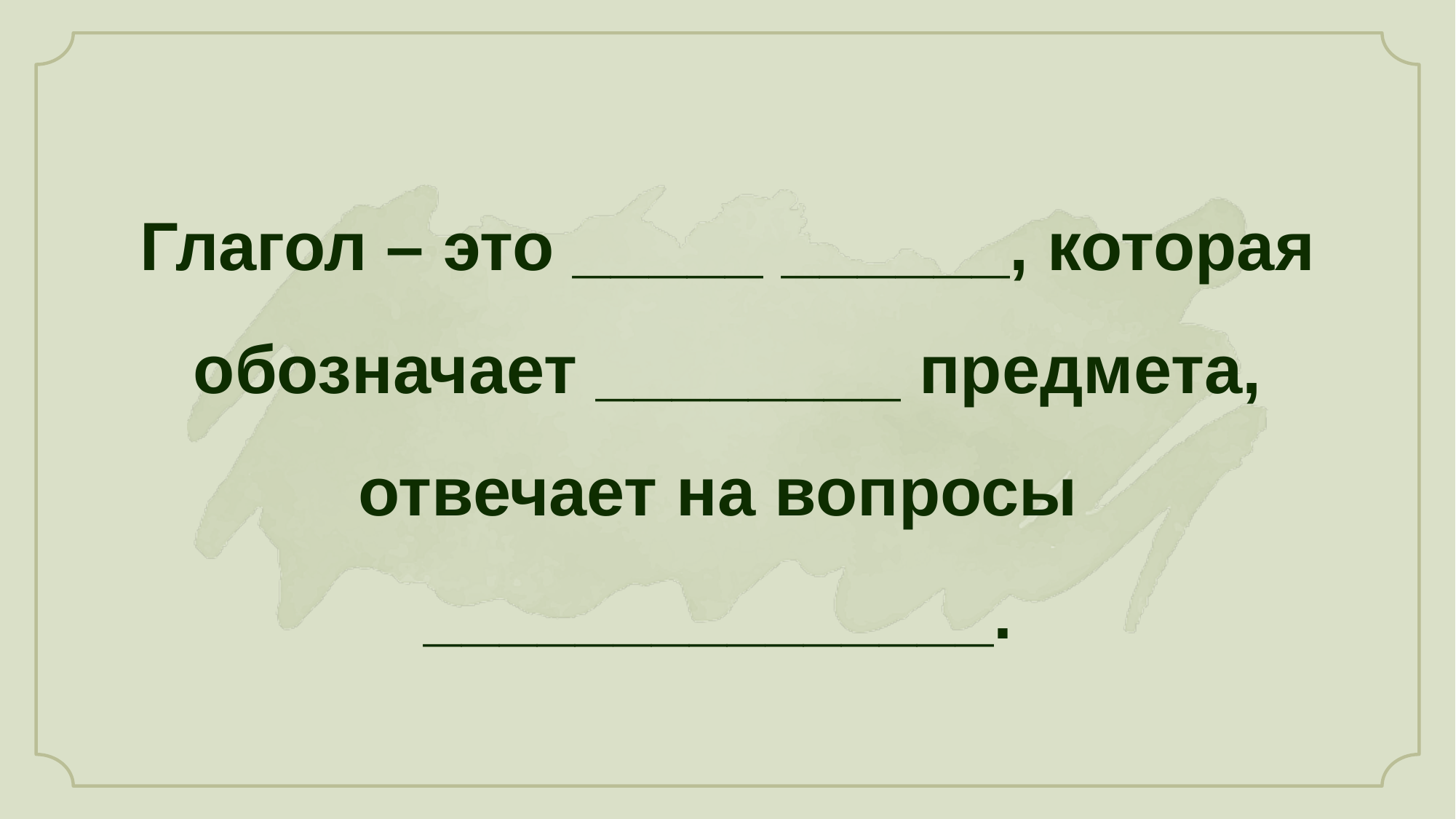

Глагол – это _____ ______, которая обозначает ________ предмета, отвечает на вопросы
_______________.